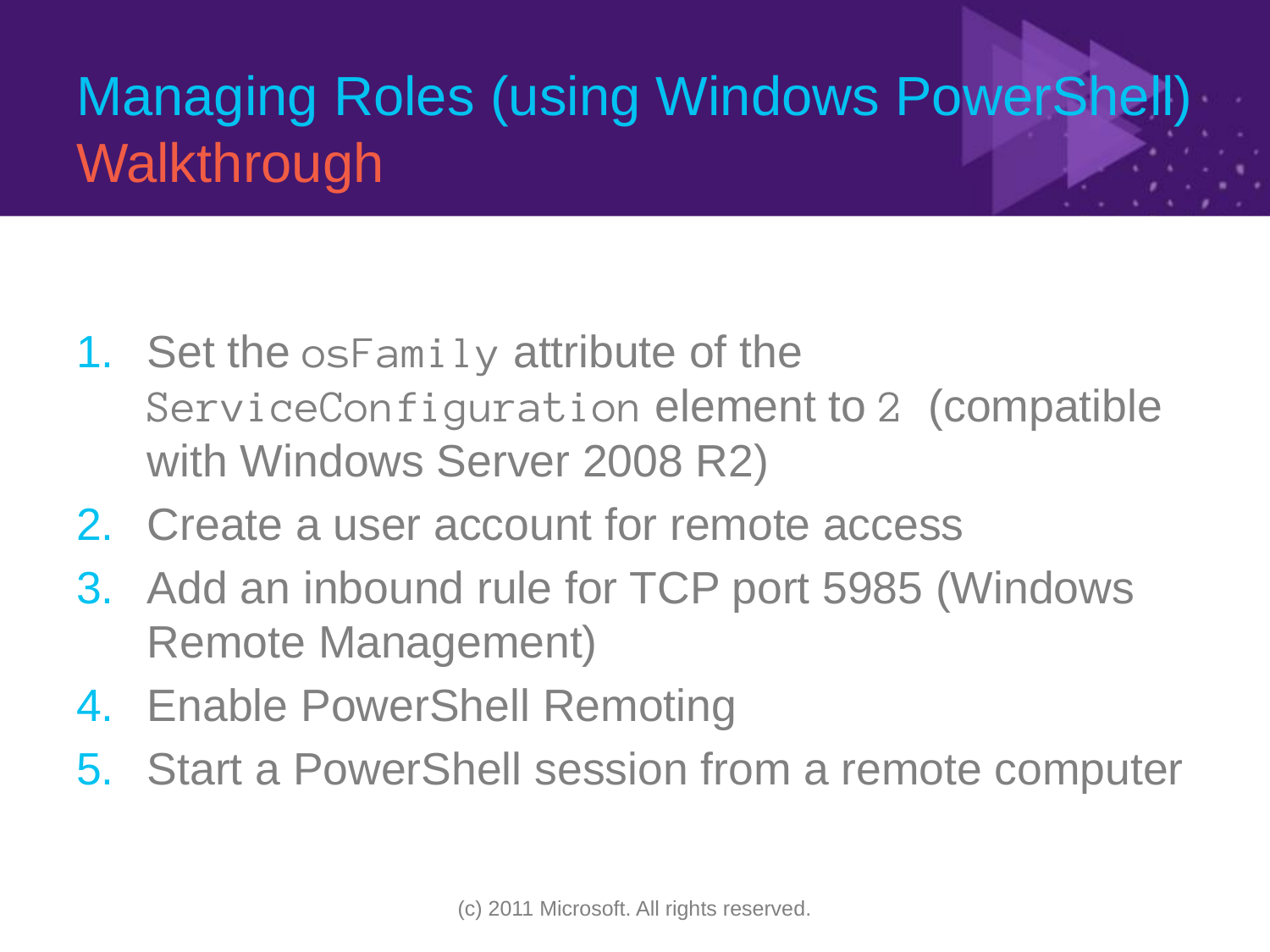

# Managing Roles (using Windows PowerShell) Walkthrough
Set the osFamily attribute of the ServiceConfiguration element to 2 (compatible with Windows Server 2008 R2)
Create a user account for remote access
Add an inbound rule for TCP port 5985 (Windows Remote Management)
Enable PowerShell Remoting
Start a PowerShell session from a remote computer
(c) 2011 Microsoft. All rights reserved.